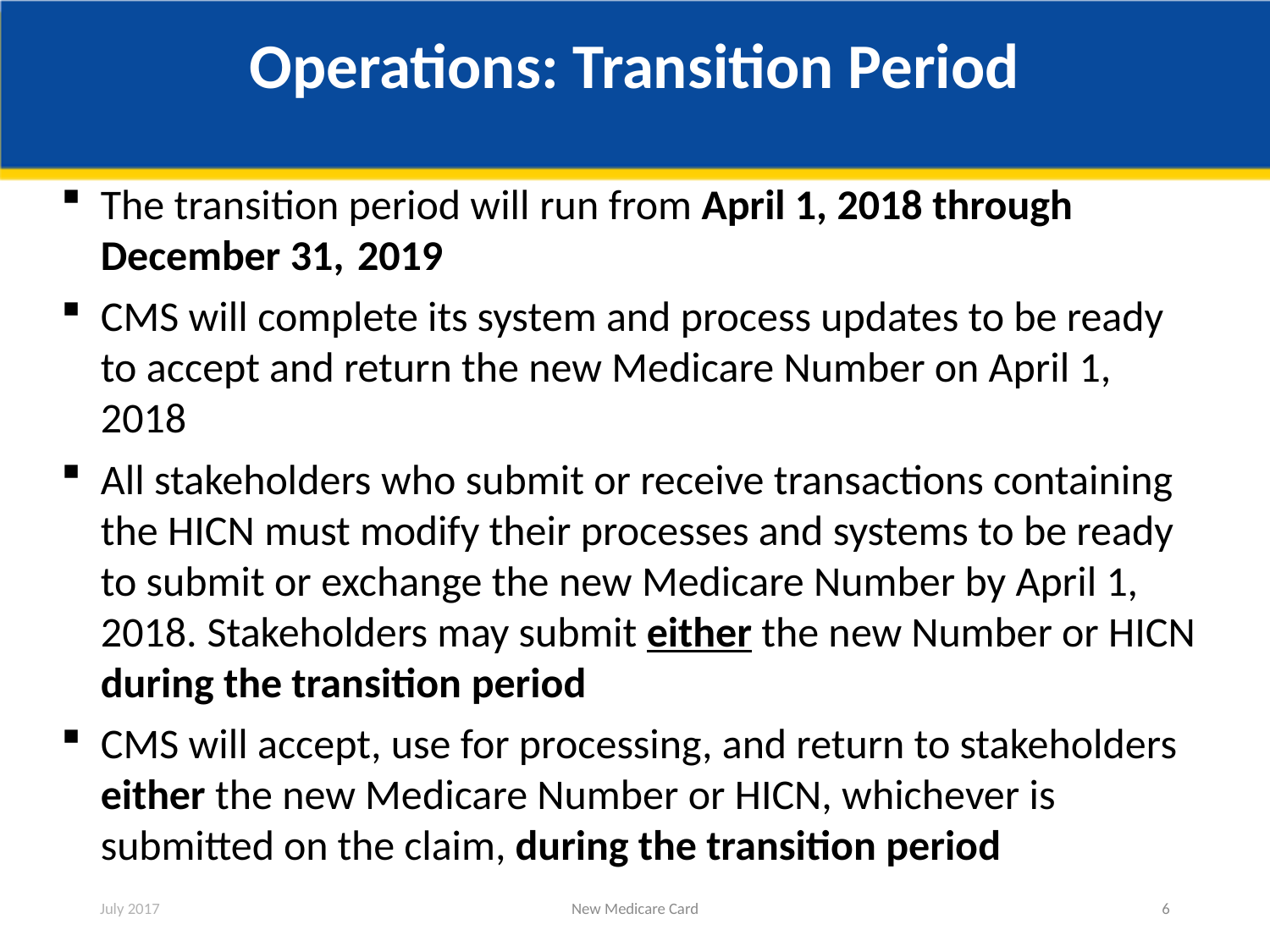

# Operations: Transition Period
The transition period will run from April 1, 2018 through December 31,  2019
CMS will complete its system and process updates to be ready to accept and return the new Medicare Number on April 1, 2018
All stakeholders who submit or receive transactions containing the HICN must modify their processes and systems to be ready to submit or exchange the new Medicare Number by April 1, 2018. Stakeholders may submit either the new Number or HICN during the transition period
CMS will accept, use for processing, and return to stakeholders either the new Medicare Number or HICN, whichever is submitted on the claim, during the transition period
July 2017
New Medicare Card
6